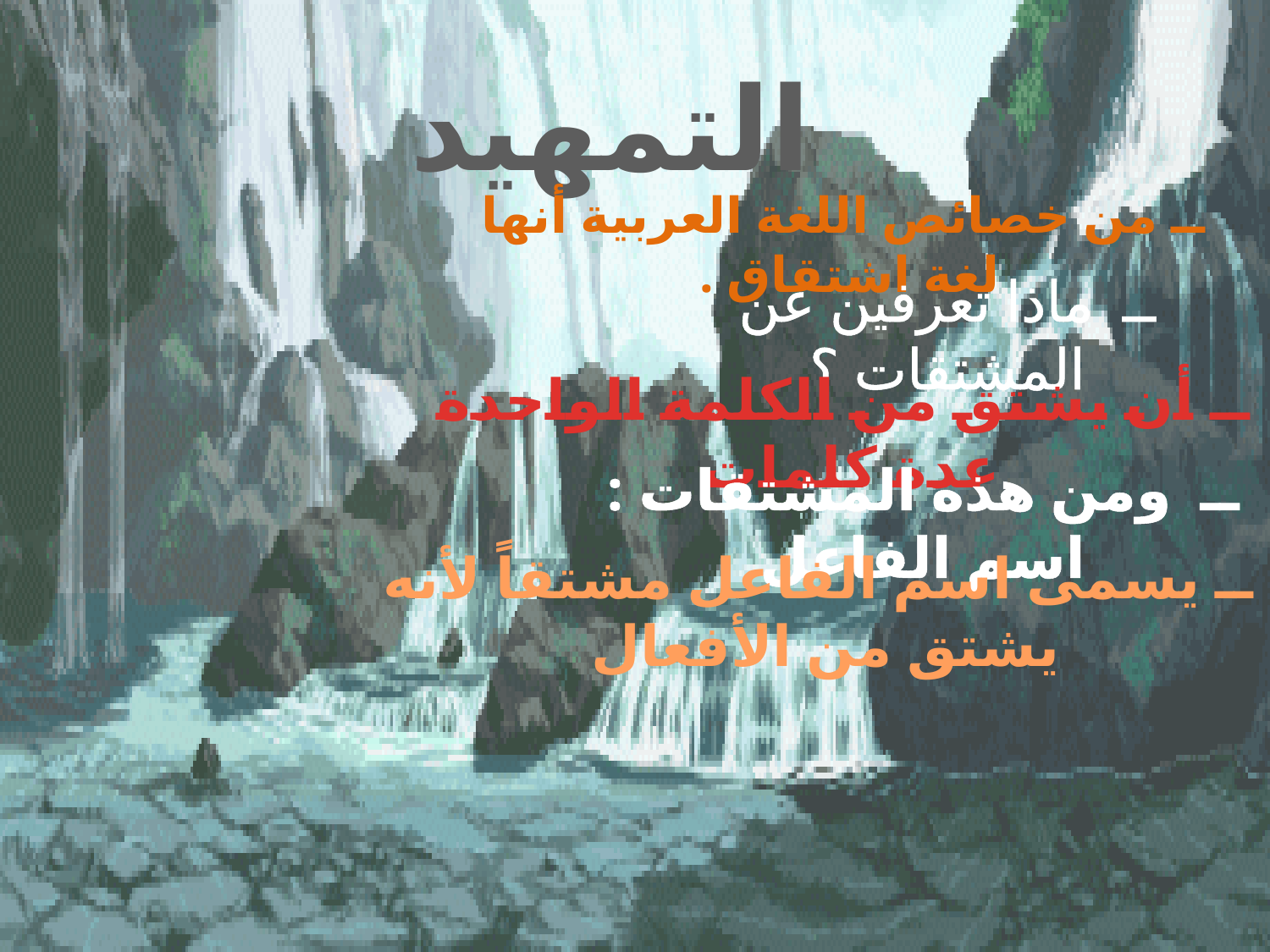

التمهيد
ــ من خصائص اللغة العربية أنها لغة اشتقاق .
ــ  ماذا تعرفين عن المشتقات ؟

ــ أن يشتق من الكلمة الواحدة عدة كلمات
ــ  ومن هذه المشتقات : اسم الفاعل

ــ يسمى اسم الفاعل مشتقاً لأنه يشتق من الأفعال